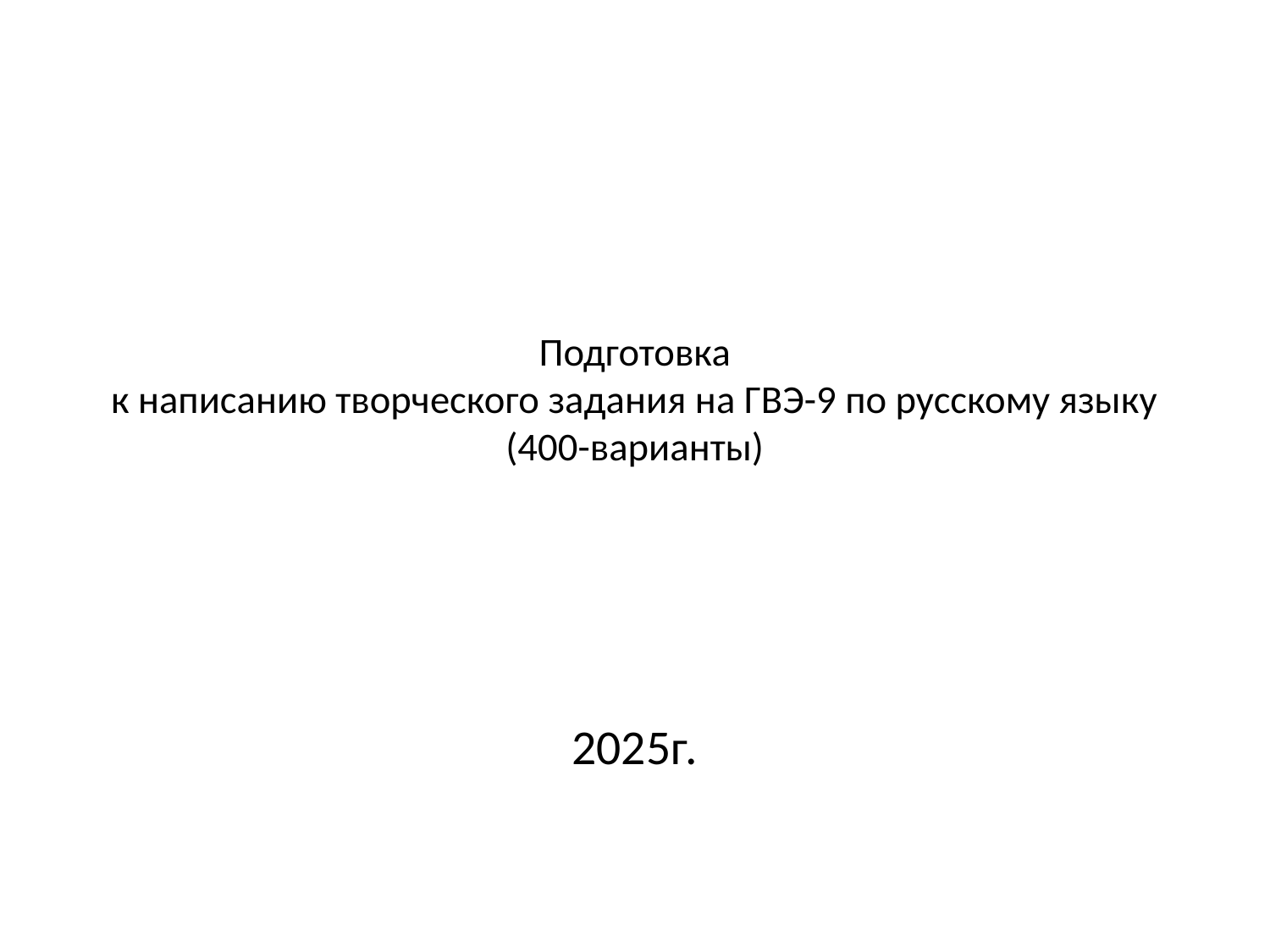

# Подготовка к написанию творческого задания на ГВЭ-9 по русскому языку (400-варианты)

2025г.